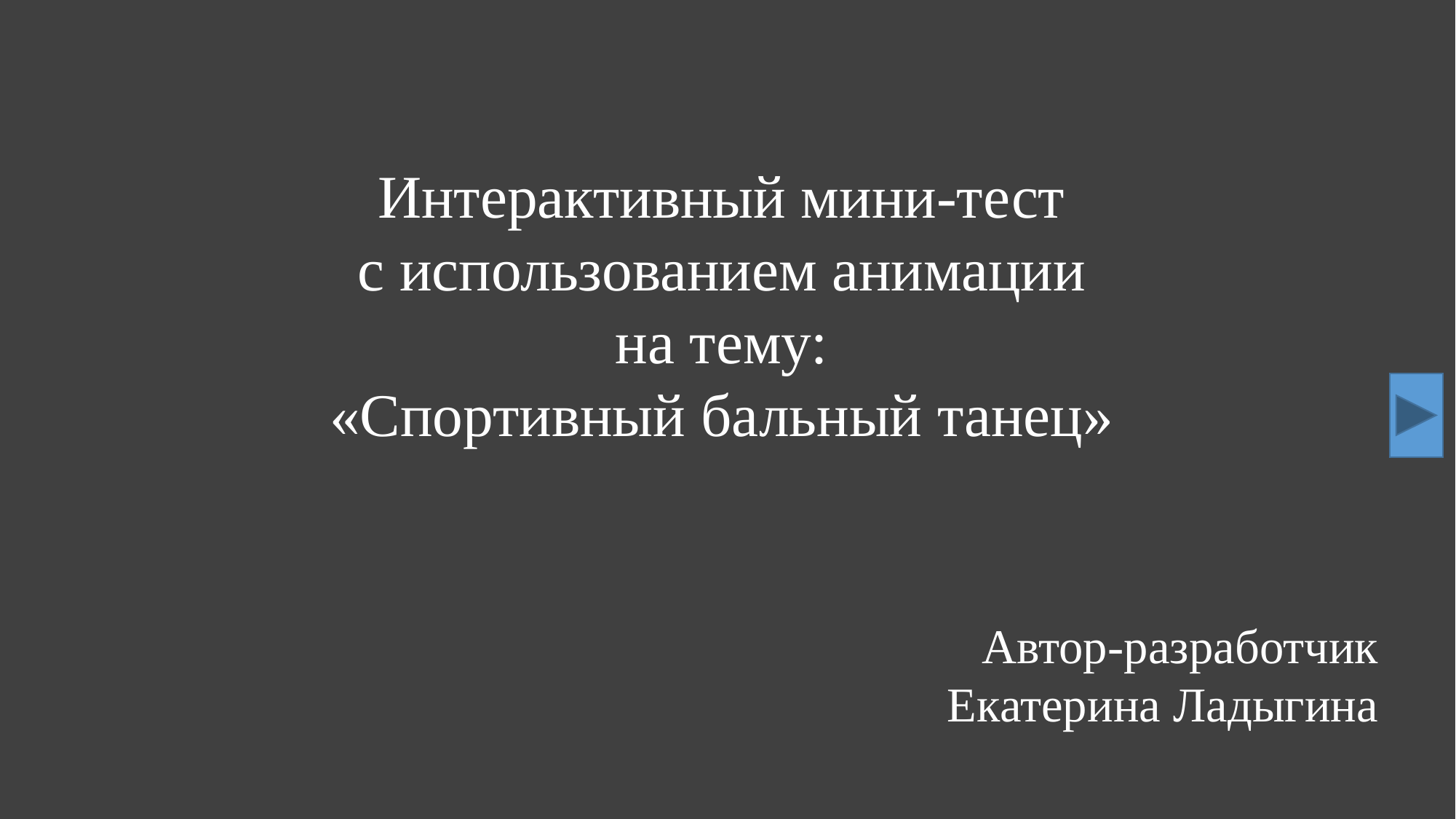

Интерактивный мини-тест
с использованием анимации
на тему:
«Спортивный бальный танец»

Автор-разработчик Екатерина Ладыгина